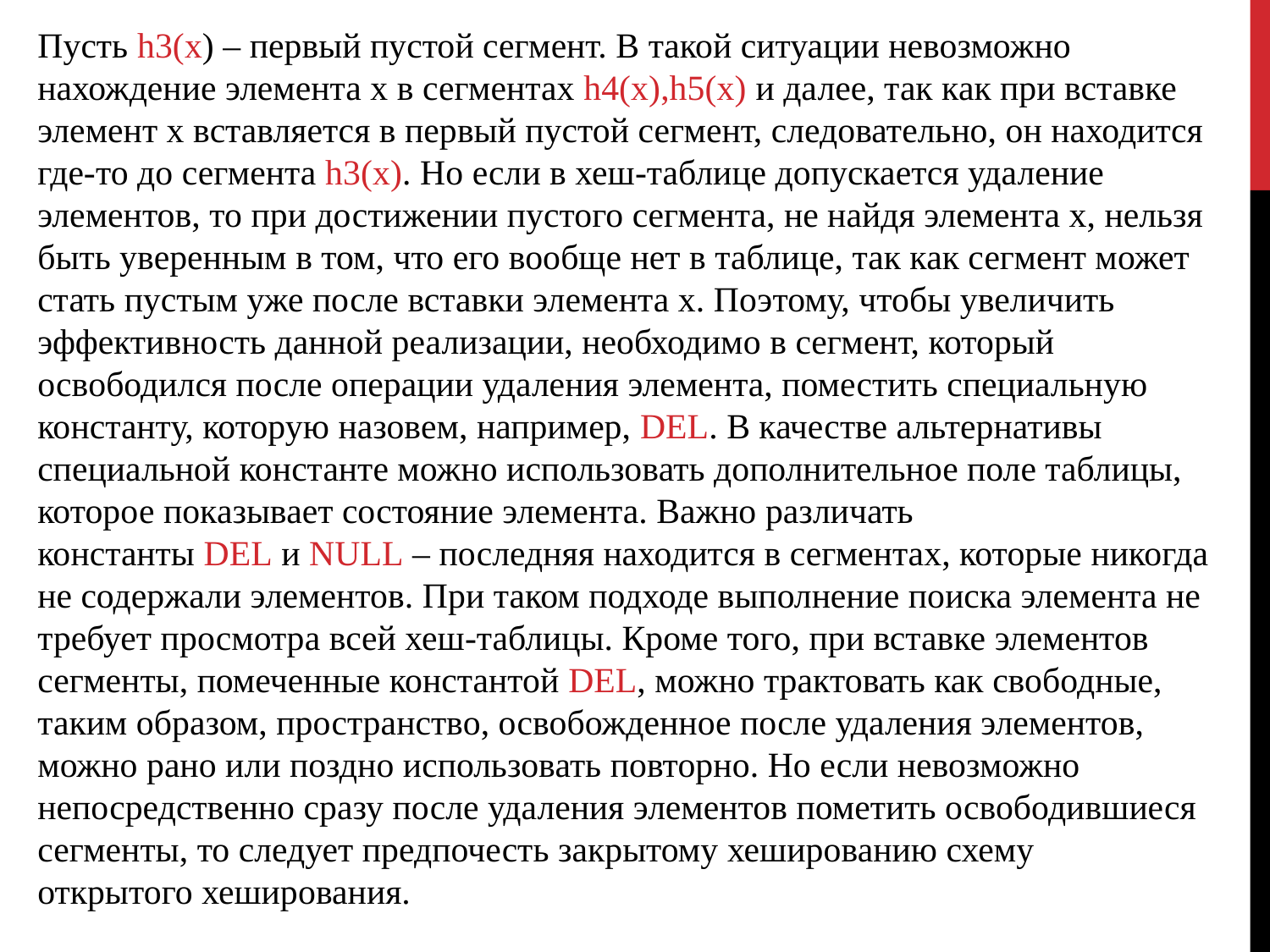

Пусть h3(х) – первый пустой сегмент. В такой ситуации невозможно нахождение элемента х в сегментах h4(х),h5(х) и далее, так как при вставке элемент х вставляется в первый пустой сегмент, следовательно, он находится где-то до сегмента h3(х). Но если в хеш-таблице допускается удаление элементов, то при достижении пустого сегмента, не найдя элемента х, нельзя быть уверенным в том, что его вообще нет в таблице, так как сегмент может стать пустым уже после вставки элемента х. Поэтому, чтобы увеличить эффективность данной реализации, необходимо в сегмент, который освободился после операции удаления элемента, поместить специальную константу, которую назовем, например, DEL. В качестве альтернативы специальной константе можно использовать дополнительное поле таблицы, которое показывает состояние элемента. Важно различать константы DEL и NULL – последняя находится в сегментах, которые никогда не содержали элементов. При таком подходе выполнение поиска элемента не требует просмотра всей хеш-таблицы. Кроме того, при вставке элементов сегменты, помеченные константой DEL, можно трактовать как свободные, таким образом, пространство, освобожденное после удаления элементов, можно рано или поздно использовать повторно. Но если невозможно непосредственно сразу после удаления элементов пометить освободившиеся сегменты, то следует предпочесть закрытому хешированию схему открытого хеширования.